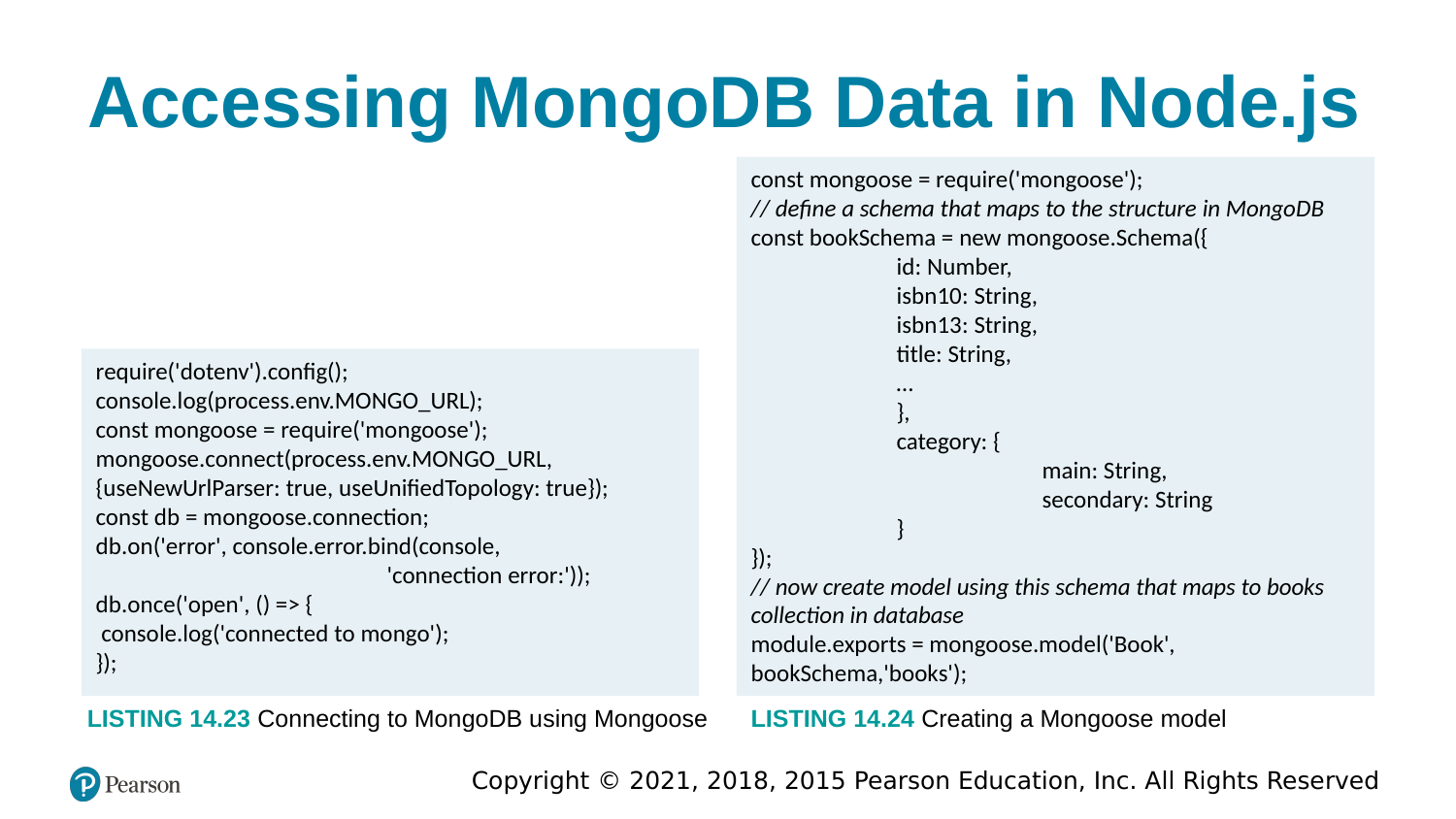

# Accessing MongoDB Data in Node.js
const mongoose = require('mongoose');
// define a schema that maps to the structure in MongoDB
const bookSchema = new mongoose.Schema({
	id: Number,
	isbn10: String,
	isbn13: String,
	title: String,
	…
	},
	category: {
		main: String,
		secondary: String
	}
});
// now create model using this schema that maps to books collection in database
module.exports = mongoose.model('Book', bookSchema,'books');
require('dotenv').config();
console.log(process.env.MONGO_URL);
const mongoose = require('mongoose');
mongoose.connect(process.env.MONGO_URL, {useNewUrlParser: true, useUnifiedTopology: true});
const db = mongoose.connection;
db.on('error', console.error.bind(console,
		'connection error:'));
db.once('open', () => {
 console.log('connected to mongo');
});
LISTING 14.23 Connecting to MongoDB using Mongoose
LISTING 14.24 Creating a Mongoose model